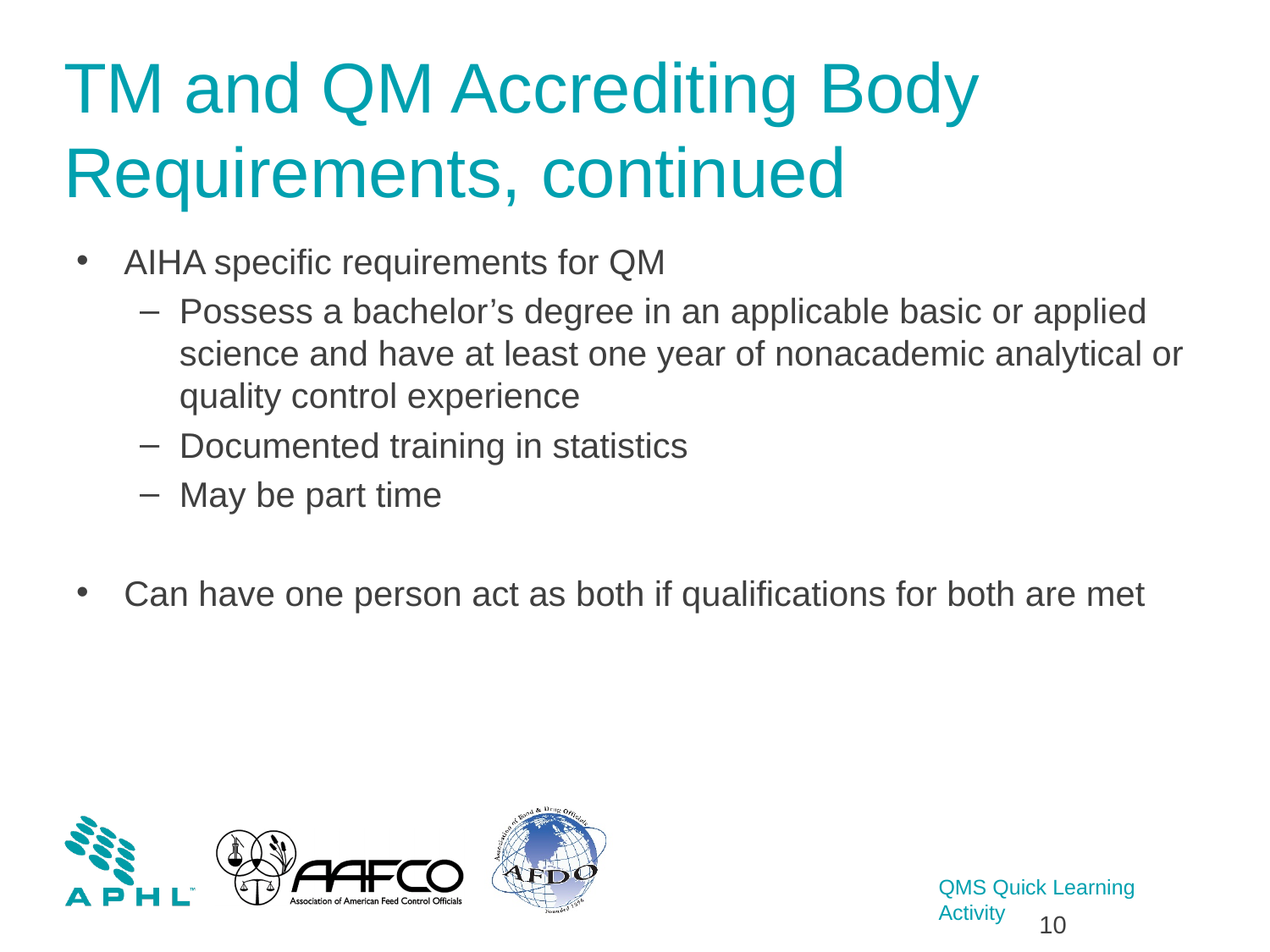

# TM and QM Accrediting Body Requirements, continued
AIHA specific requirements for QM
Possess a bachelor’s degree in an applicable basic or applied science and have at least one year of nonacademic analytical or quality control experience
Documented training in statistics
May be part time

Can have one person act as both if qualifications for both are met